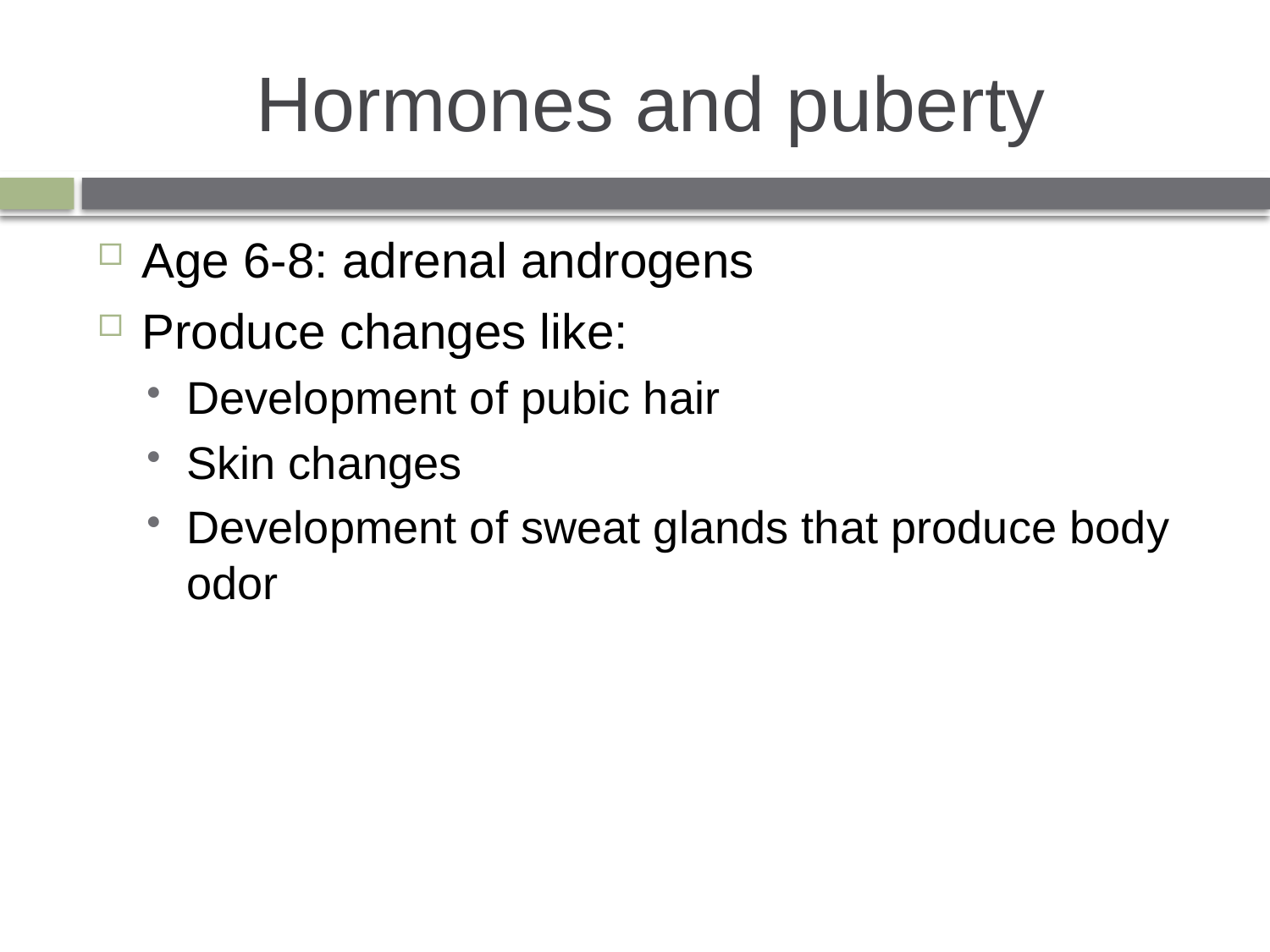

# Hormones and puberty
Age 6-8: adrenal androgens
Produce changes like:
Development of pubic hair
Skin changes
Development of sweat glands that produce body odor